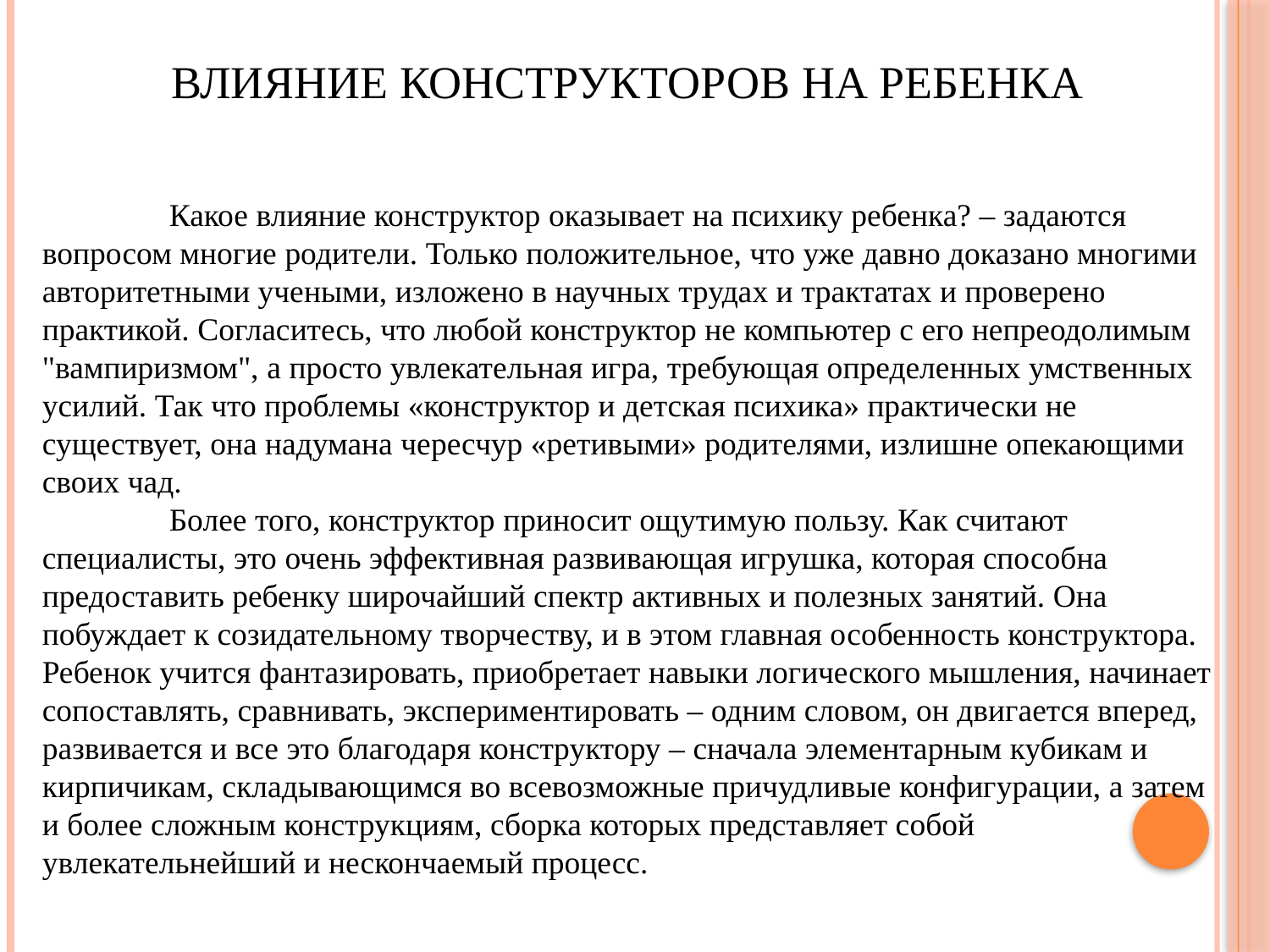

# Влияние конструкторов на ребенка
	Какое влияние конструктор оказывает на психику ребенка? – задаются вопросом многие родители. Только положительное, что уже давно доказано многими авторитетными учеными, изложено в научных трудах и трактатах и проверено практикой. Согласитесь, что любой конструктор не компьютер с его непреодолимым "вампиризмом", а просто увлекательная игра, требующая определенных умственных усилий. Так что проблемы «конструктор и детская психика» практически не существует, она надумана чересчур «ретивыми» родителями, излишне опекающими своих чад.
 	Более того, конструктор приносит ощутимую пользу. Как считают специалисты, это очень эффективная развивающая игрушка, которая способна предоставить ребенку широчайший спектр активных и полезных занятий. Она побуждает к созидательному творчеству, и в этом главная особенность конструктора. Ребенок учится фантазировать, приобретает навыки логического мышления, начинает сопоставлять, сравнивать, экспериментировать – одним словом, он двигается вперед, развивается и все это благодаря конструктору – сначала элементарным кубикам и кирпичикам, складывающимся во всевозможные причудливые конфигурации, а затем и более сложным конструкциям, сборка которых представляет собой увлекательнейший и нескончаемый процесс.